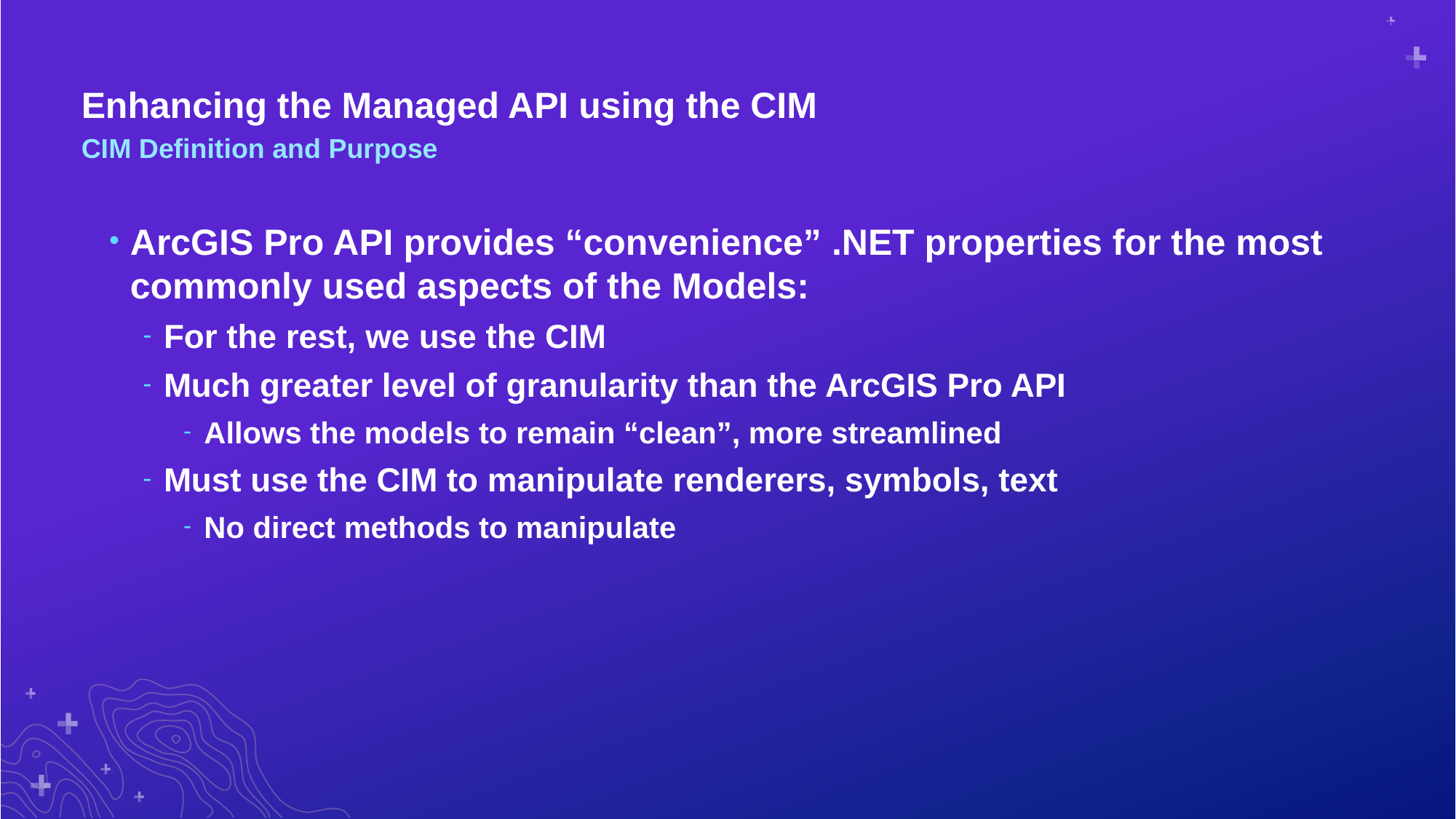

# Enhancing the Managed API using the CIM
CIM Definition and Purpose
ArcGIS Pro API provides “convenience” .NET properties for the most commonly used aspects of the Models:
For the rest, we use the CIM
Much greater level of granularity than the ArcGIS Pro API
Allows the models to remain “clean”, more streamlined
Must use the CIM to manipulate renderers, symbols, text
No direct methods to manipulate